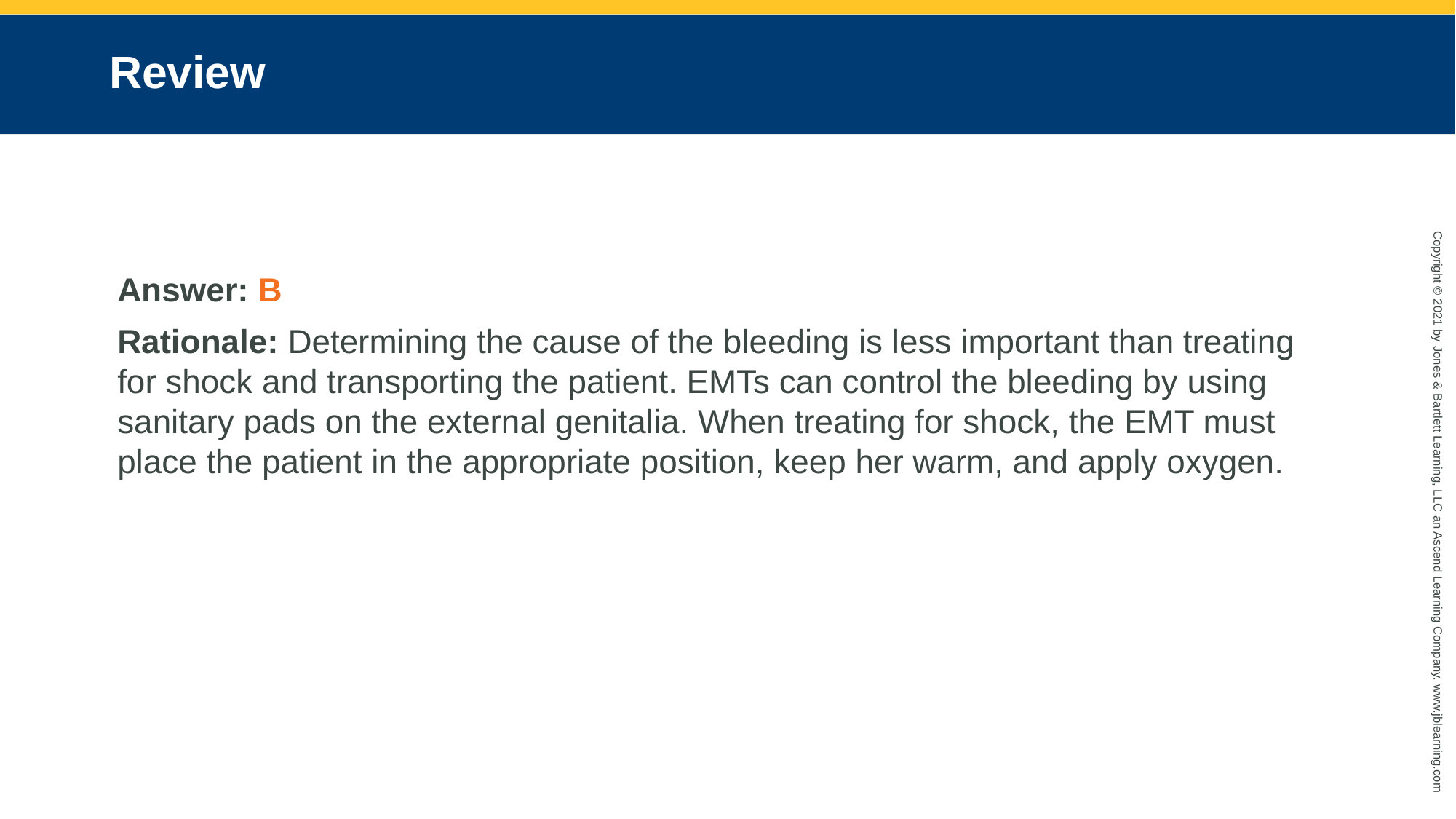

# Review
Answer: B
Rationale: Determining the cause of the bleeding is less important than treating for shock and transporting the patient. EMTs can control the bleeding by using sanitary pads on the external genitalia. When treating for shock, the EMT must place the patient in the appropriate position, keep her warm, and apply oxygen.